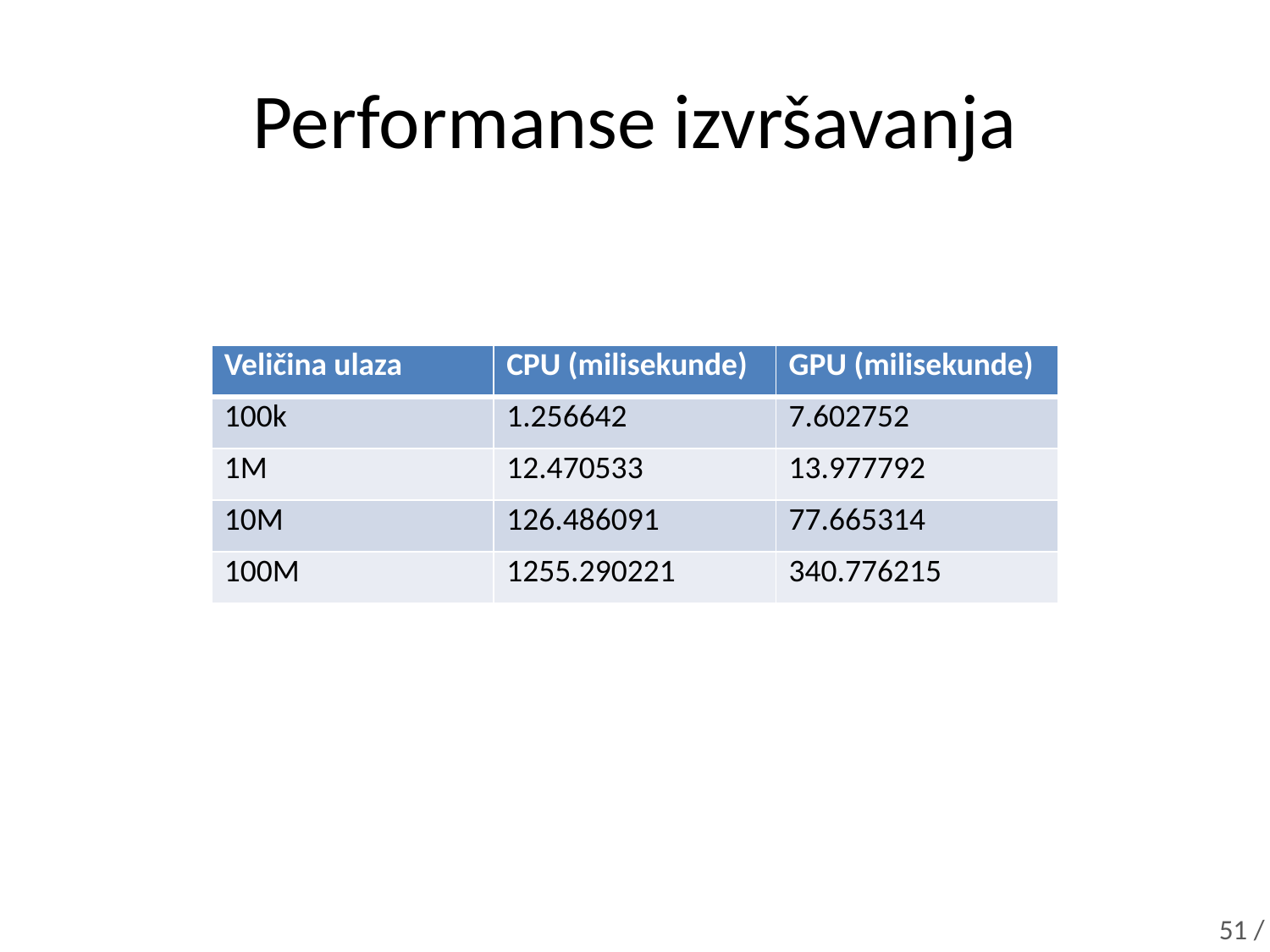

# Performanse izvršavanja
| Veličina ulaza | CPU (milisekunde) | GPU (milisekunde) |
| --- | --- | --- |
| 100k | 1.256642 | 7.602752 |
| 1M | 12.470533 | 13.977792 |
| 10M | 126.486091 | 77.665314 |
| 100M | 1255.290221 | 340.776215 |